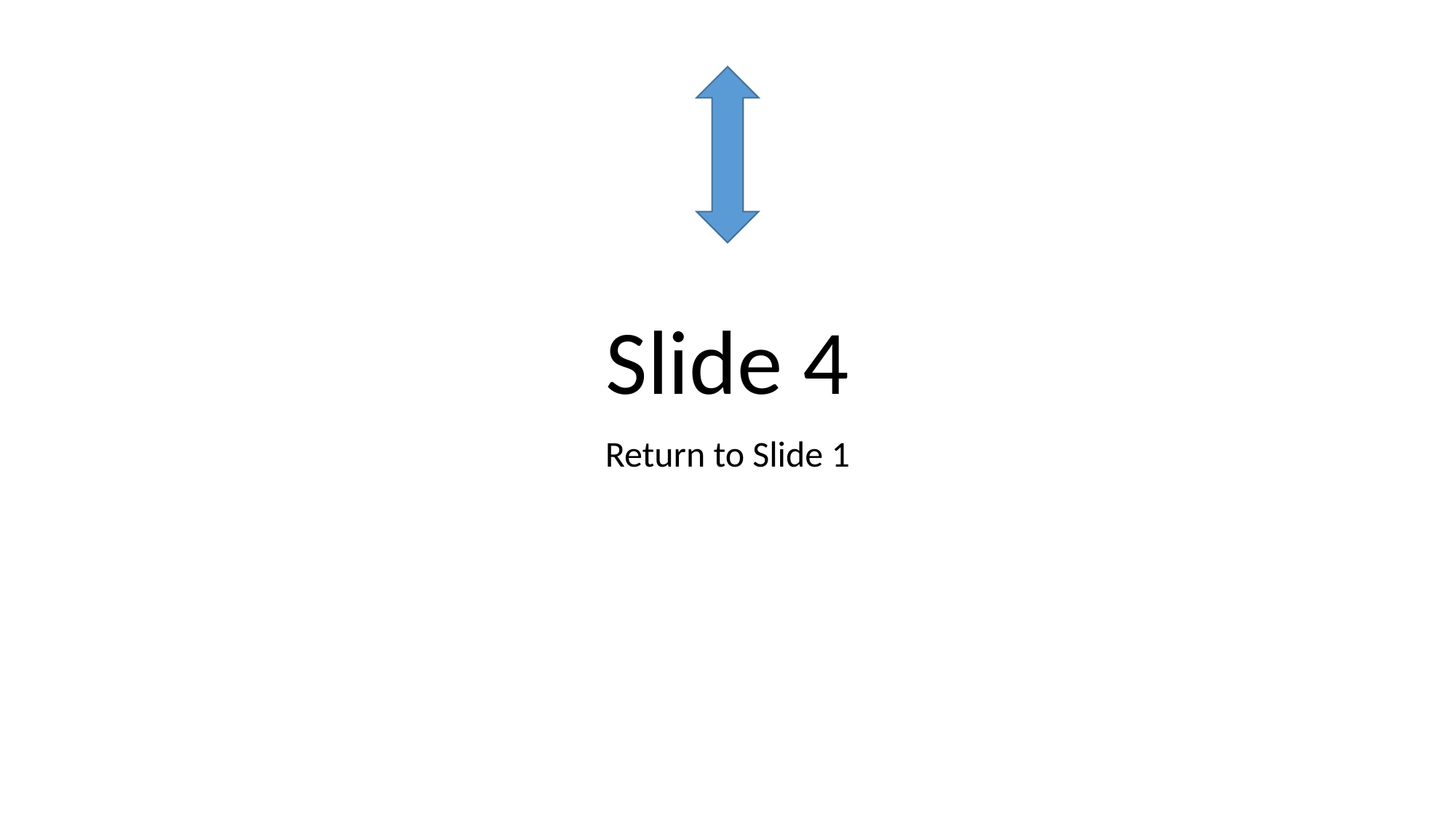

# Slide 4
Return to Slide 1